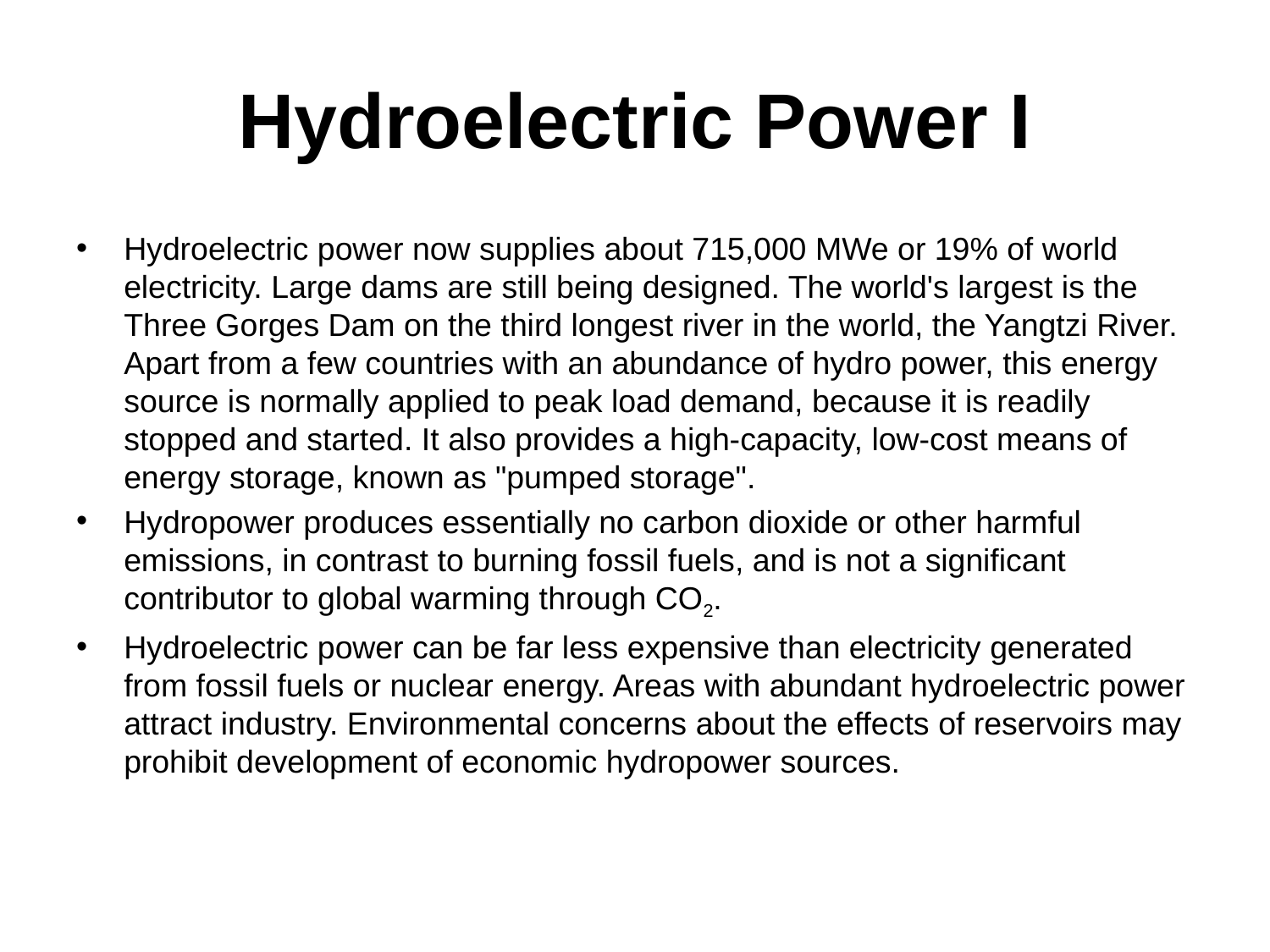

# Hydroelectric Power I
Hydroelectric power now supplies about 715,000 MWe or 19% of world electricity. Large dams are still being designed. The world's largest is the Three Gorges Dam on the third longest river in the world, the Yangtzi River. Apart from a few countries with an abundance of hydro power, this energy source is normally applied to peak load demand, because it is readily stopped and started. It also provides a high-capacity, low-cost means of energy storage, known as "pumped storage".
Hydropower produces essentially no carbon dioxide or other harmful emissions, in contrast to burning fossil fuels, and is not a significant contributor to global warming through CO2.
Hydroelectric power can be far less expensive than electricity generated from fossil fuels or nuclear energy. Areas with abundant hydroelectric power attract industry. Environmental concerns about the effects of reservoirs may prohibit development of economic hydropower sources.